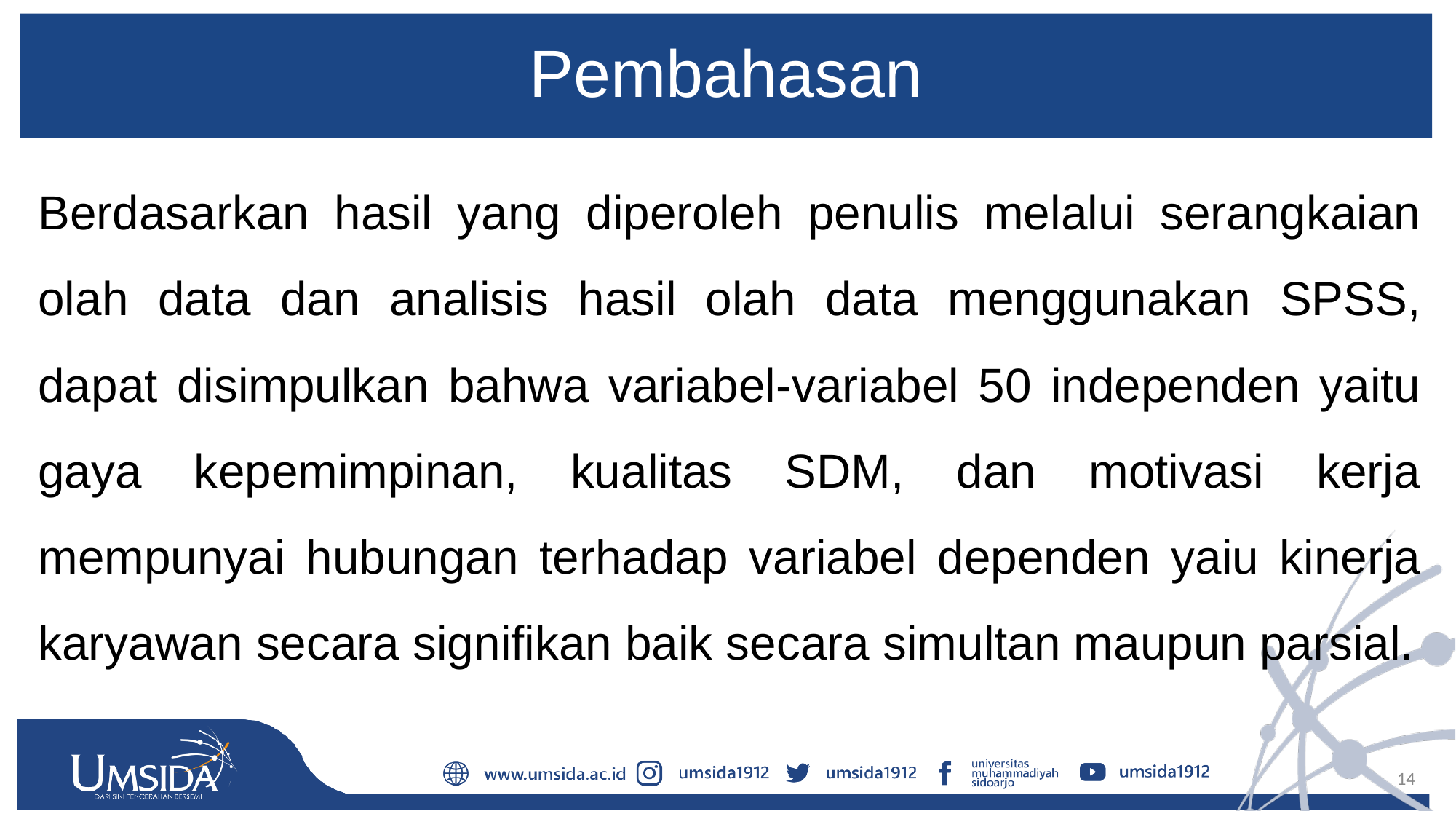

# Pembahasan
Berdasarkan hasil yang diperoleh penulis melalui serangkaian olah data dan analisis hasil olah data menggunakan SPSS, dapat disimpulkan bahwa variabel-variabel 50 independen yaitu gaya kepemimpinan, kualitas SDM, dan motivasi kerja mempunyai hubungan terhadap variabel dependen yaiu kinerja karyawan secara signifikan baik secara simultan maupun parsial.